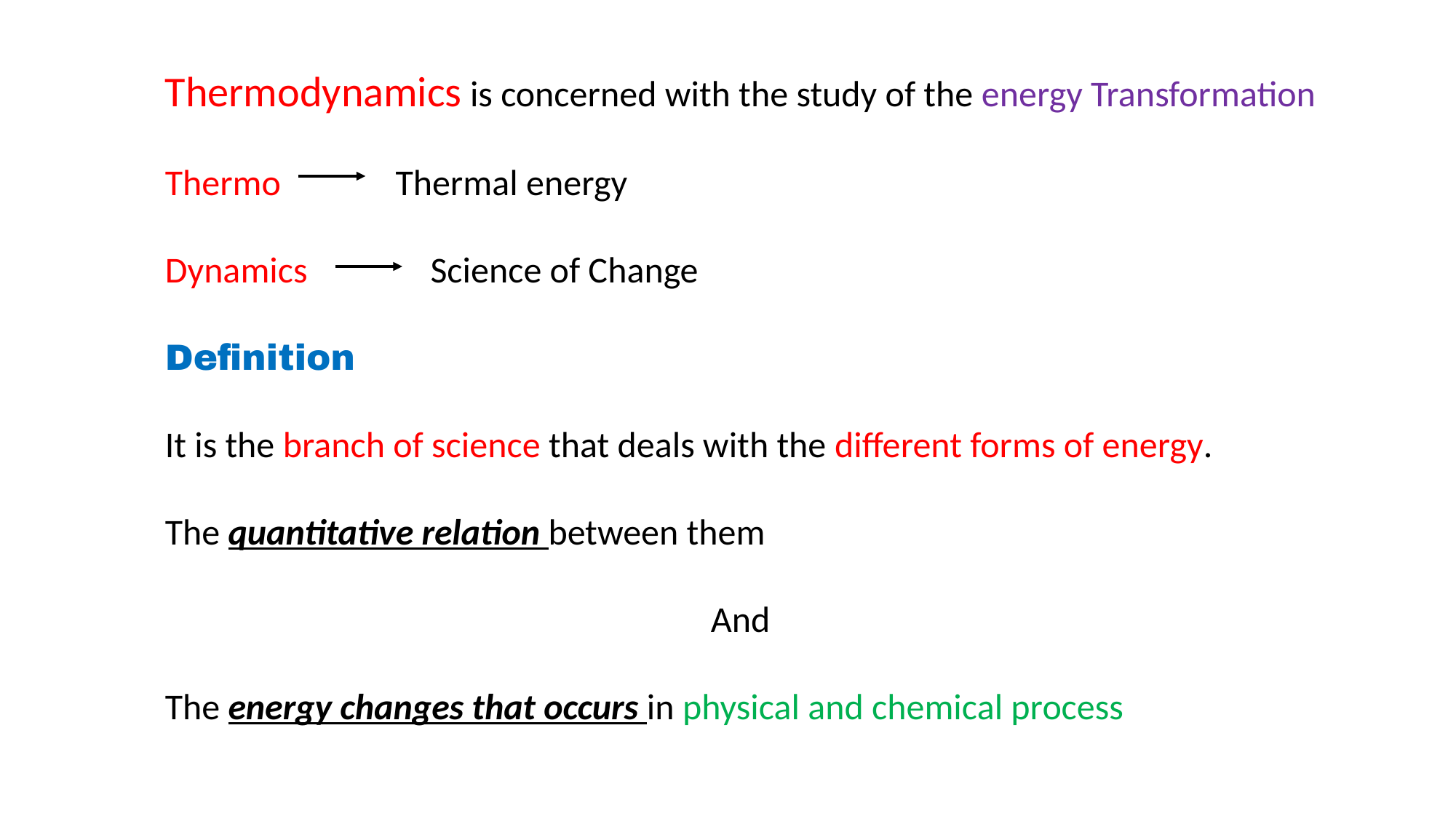

Thermodynamics is concerned with the study of the energy Transformation

Thermo              Thermal energy

Dynamics               Science of Change

Definition

It is the branch of science that deals with the different forms of energy.

The quantitative relation between them

And

The energy changes that occurs in physical and chemical process